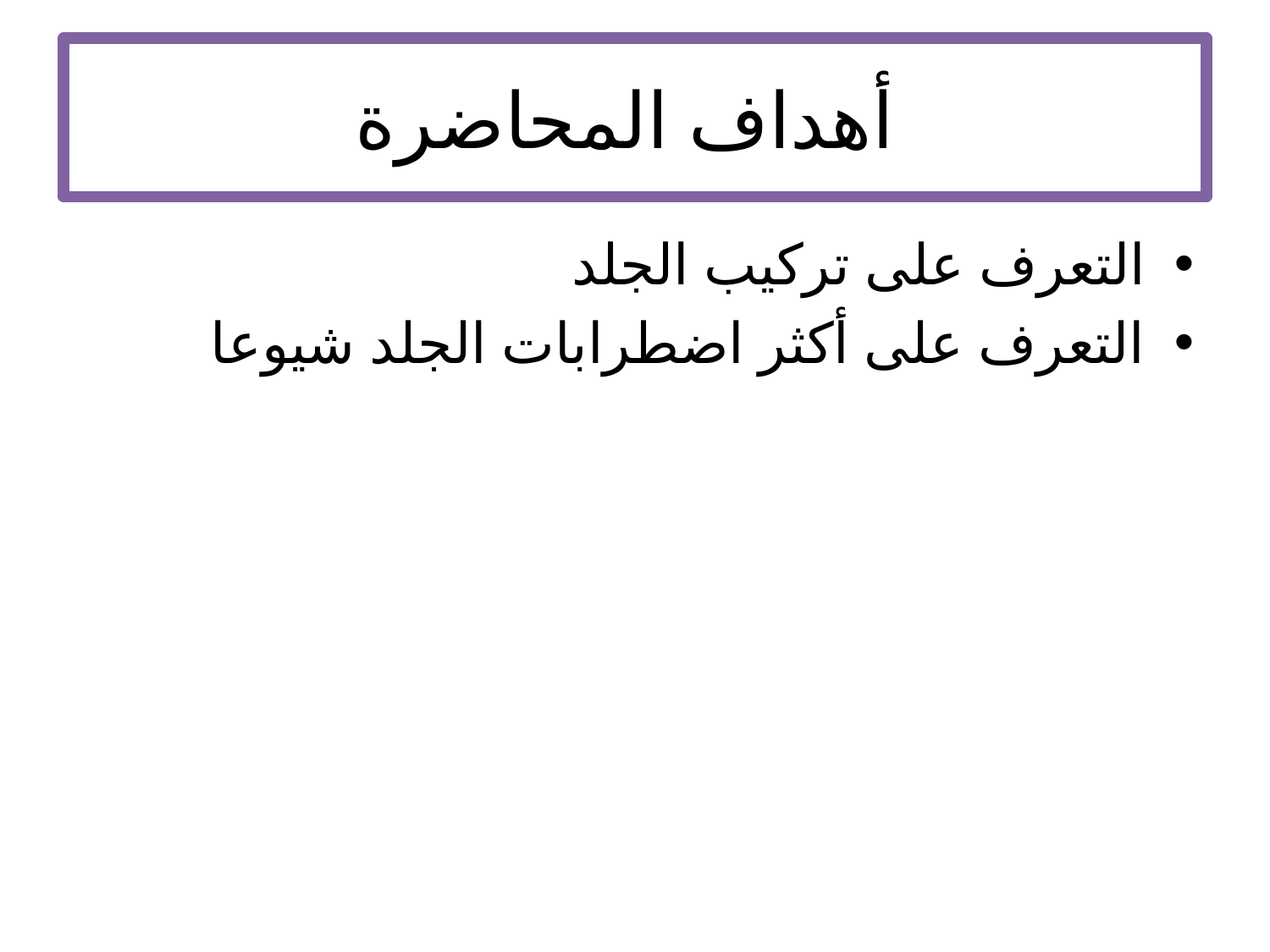

# أهداف المحاضرة
التعرف على تركيب الجلد
التعرف على أكثر اضطرابات الجلد شيوعا